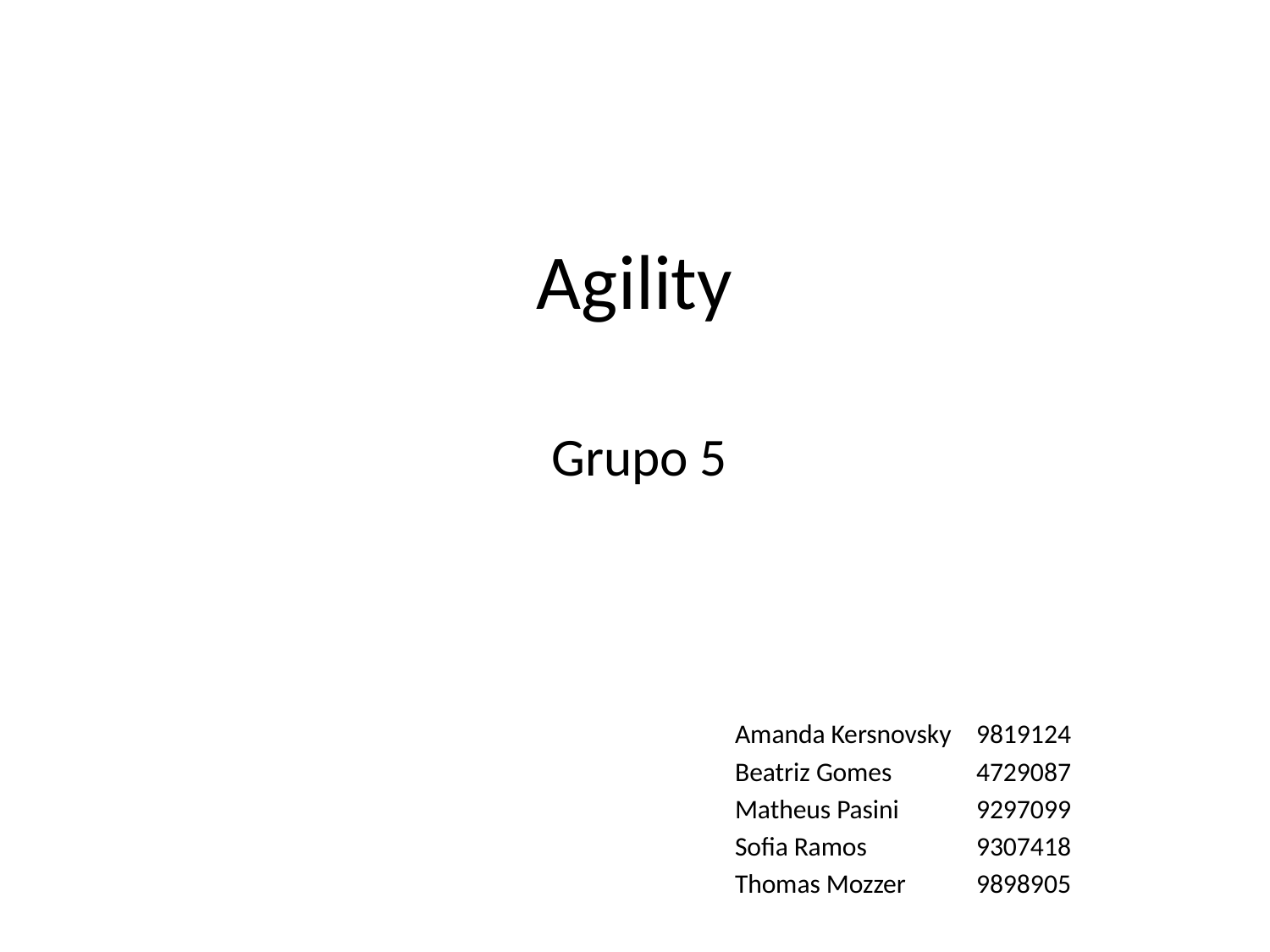

# Agility
Grupo 5

Amanda Kersnovsky	9819124
Beatriz Gomes	4729087
Matheus Pasini	9297099
Sofia Ramos	9307418
Thomas Mozzer	9898905